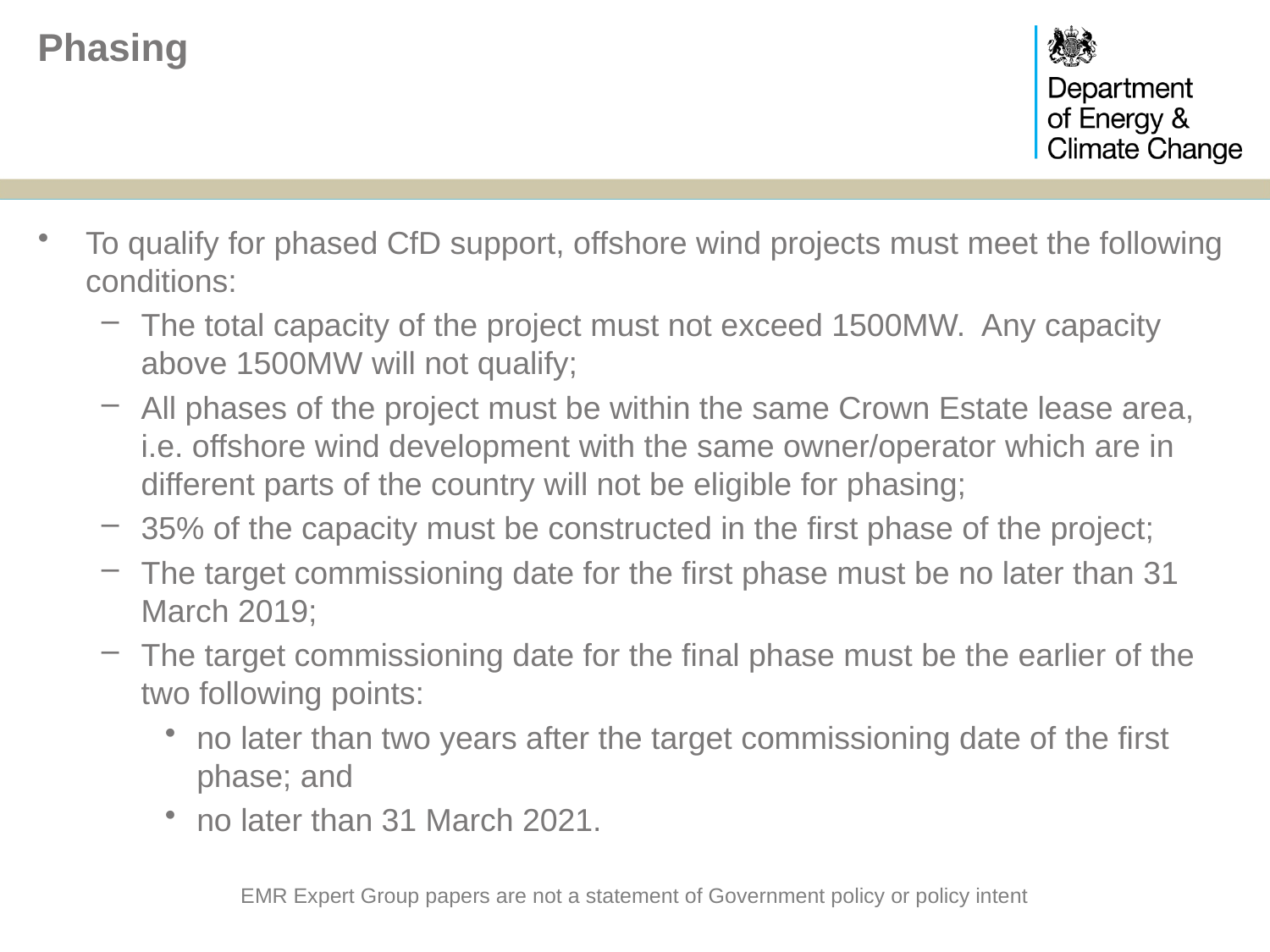

# Phasing
To qualify for phased CfD support, offshore wind projects must meet the following conditions:
The total capacity of the project must not exceed 1500MW.  Any capacity above 1500MW will not qualify;
All phases of the project must be within the same Crown Estate lease area, i.e. offshore wind development with the same owner/operator which are in different parts of the country will not be eligible for phasing;
35% of the capacity must be constructed in the first phase of the project;
The target commissioning date for the first phase must be no later than 31 March 2019;
The target commissioning date for the final phase must be the earlier of the two following points:
no later than two years after the target commissioning date of the first phase; and
no later than 31 March 2021.
EMR Expert Group papers are not a statement of Government policy or policy intent